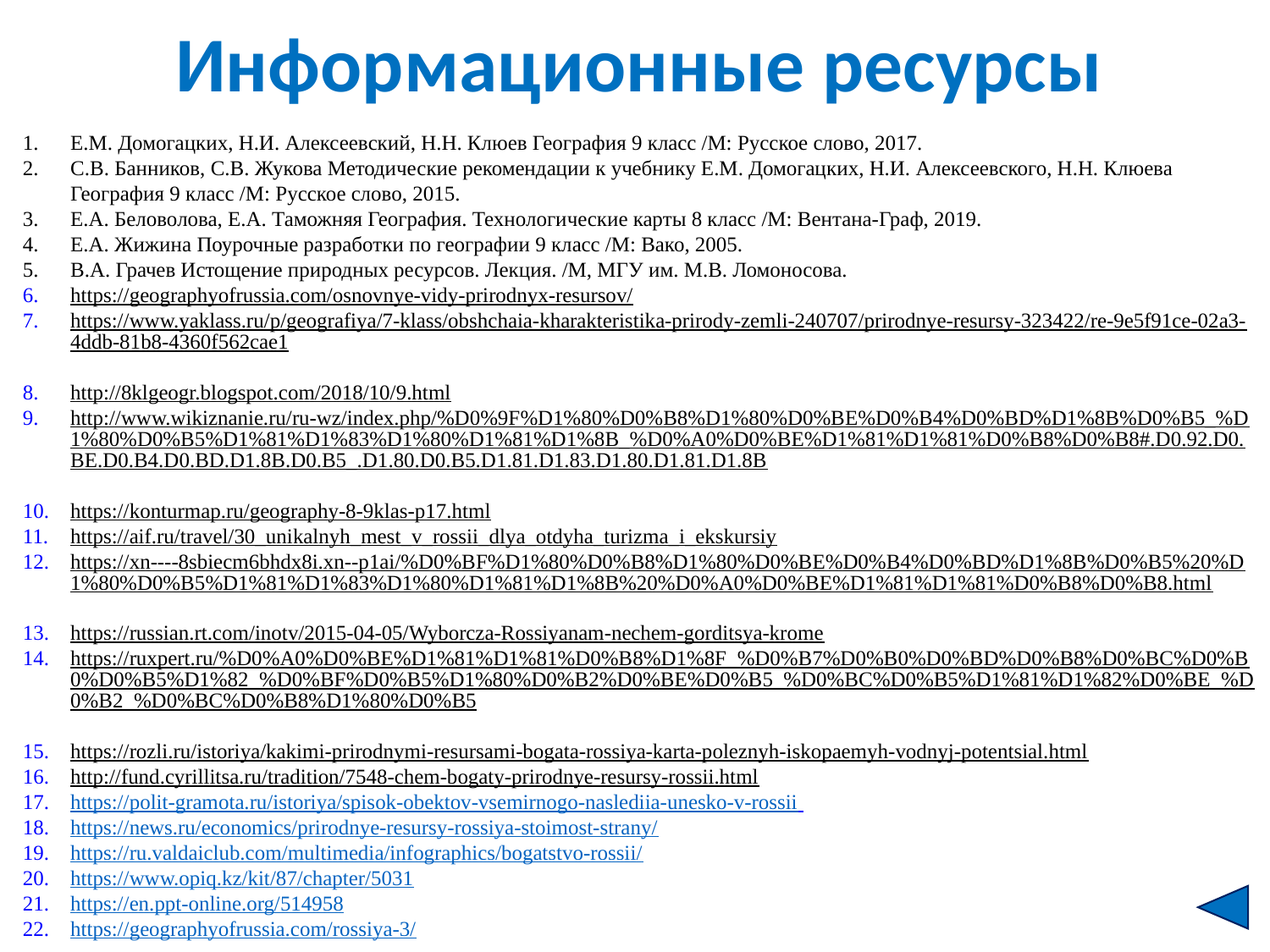

# Информационные ресурсы
Е.М. Домогацких, Н.И. Алексеевский, Н.Н. Клюев География 9 класс /М: Русское слово, 2017.
С.В. Банников, С.В. Жукова Методические рекомендации к учебнику Е.М. Домогацких, Н.И. Алексеевского, Н.Н. Клюева География 9 класс /М: Русское слово, 2015.
Е.А. Беловолова, Е.А. Таможняя География. Технологические карты 8 класс /М: Вентана-Граф, 2019.
Е.А. Жижина Поурочные разработки по географии 9 класс /М: Вако, 2005.
В.А. Грачев Истощение природных ресурсов. Лекция. /М, МГУ им. М.В. Ломоносова.
https://geographyofrussia.com/osnovnye-vidy-prirodnyx-resursov/
https://www.yaklass.ru/p/geografiya/7-klass/obshchaia-kharakteristika-prirody-zemli-240707/prirodnye-resursy-323422/re-9e5f91ce-02a3-4ddb-81b8-4360f562cae1
http://8klgeogr.blogspot.com/2018/10/9.html
http://www.wikiznanie.ru/ru-wz/index.php/%D0%9F%D1%80%D0%B8%D1%80%D0%BE%D0%B4%D0%BD%D1%8B%D0%B5_%D1%80%D0%B5%D1%81%D1%83%D1%80%D1%81%D1%8B_%D0%A0%D0%BE%D1%81%D1%81%D0%B8%D0%B8#.D0.92.D0.BE.D0.B4.D0.BD.D1.8B.D0.B5_.D1.80.D0.B5.D1.81.D1.83.D1.80.D1.81.D1.8B
https://konturmap.ru/geography-8-9klas-p17.html
https://aif.ru/travel/30_unikalnyh_mest_v_rossii_dlya_otdyha_turizma_i_ekskursiy
https://xn----8sbiecm6bhdx8i.xn--p1ai/%D0%BF%D1%80%D0%B8%D1%80%D0%BE%D0%B4%D0%BD%D1%8B%D0%B5%20%D1%80%D0%B5%D1%81%D1%83%D1%80%D1%81%D1%8B%20%D0%A0%D0%BE%D1%81%D1%81%D0%B8%D0%B8.html
https://russian.rt.com/inotv/2015-04-05/Wyborcza-Rossiyanam-nechem-gorditsya-krome
https://ruxpert.ru/%D0%A0%D0%BE%D1%81%D1%81%D0%B8%D1%8F_%D0%B7%D0%B0%D0%BD%D0%B8%D0%BC%D0%B0%D0%B5%D1%82_%D0%BF%D0%B5%D1%80%D0%B2%D0%BE%D0%B5_%D0%BC%D0%B5%D1%81%D1%82%D0%BE_%D0%B2_%D0%BC%D0%B8%D1%80%D0%B5
https://rozli.ru/istoriya/kakimi-prirodnymi-resursami-bogata-rossiya-karta-poleznyh-iskopaemyh-vodnyj-potentsial.html
http://fund.cyrillitsa.ru/tradition/7548-chem-bogaty-prirodnye-resursy-rossii.html
https://polit-gramota.ru/istoriya/spisok-obektov-vsemirnogo-naslediia-unesko-v-rossii
https://news.ru/economics/prirodnye-resursy-rossiya-stoimost-strany/
https://ru.valdaiclub.com/multimedia/infographics/bogatstvo-rossii/
https://www.opiq.kz/kit/87/chapter/5031
https://en.ppt-online.org/514958
https://geographyofrussia.com/rossiya-3/